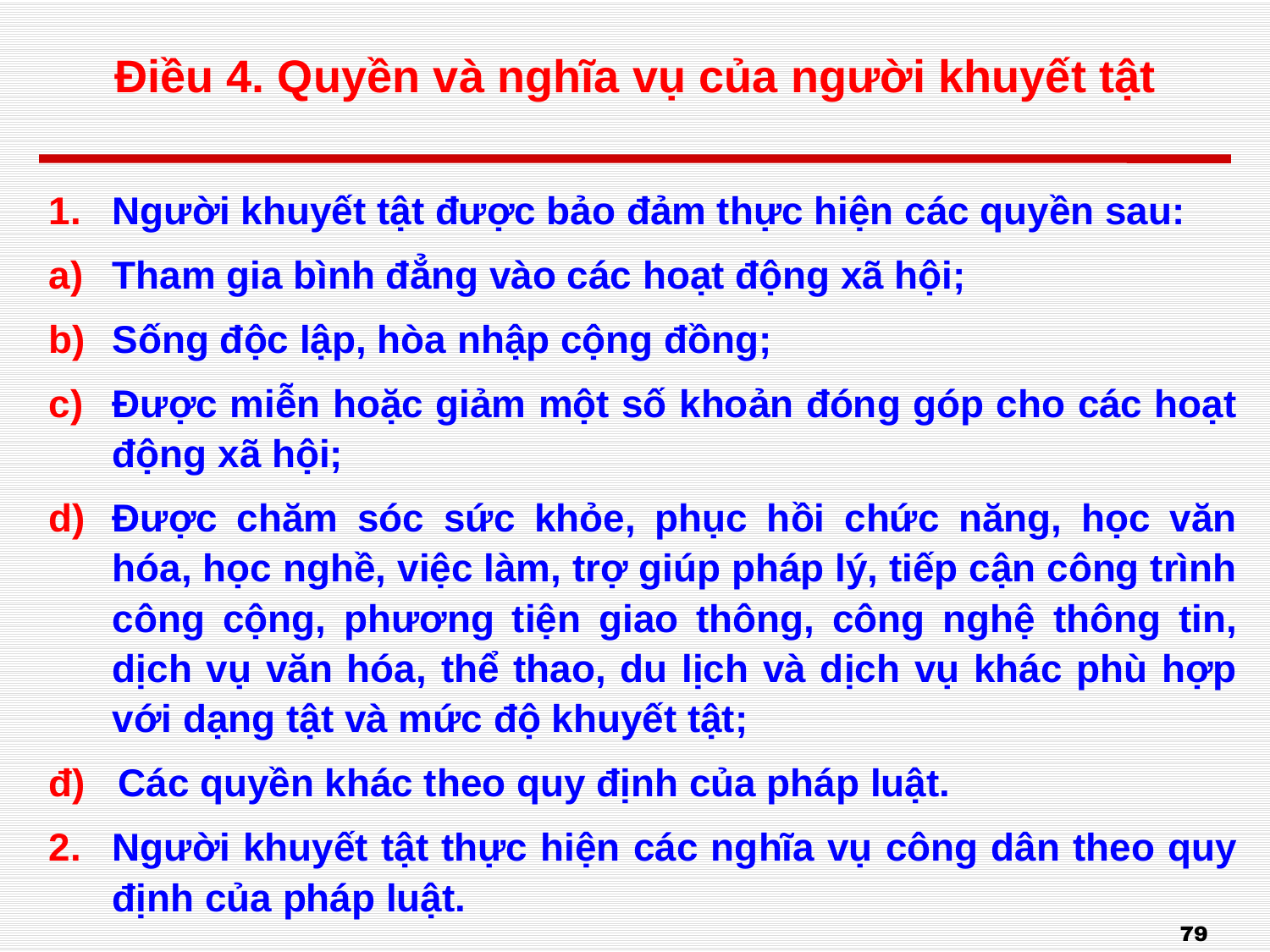

# Điều 4. Quyền và nghĩa vụ của người khuyết tật
Người khuyết tật được bảo đảm thực hiện các quyền sau:
Tham gia bình đẳng vào các hoạt động xã hội;
Sống độc lập, hòa nhập cộng đồng;
Được miễn hoặc giảm một số khoản đóng góp cho các hoạt động xã hội;
Được chăm sóc sức khỏe, phục hồi chức năng, học văn hóa, học nghề, việc làm, trợ giúp pháp lý, tiếp cận công trình công cộng, phương tiện giao thông, công nghệ thông tin, dịch vụ văn hóa, thể thao, du lịch và dịch vụ khác phù hợp với dạng tật và mức độ khuyết tật;
đ)   Các quyền khác theo quy định của pháp luật.
Người khuyết tật thực hiện các nghĩa vụ công dân theo quy định của pháp luật.